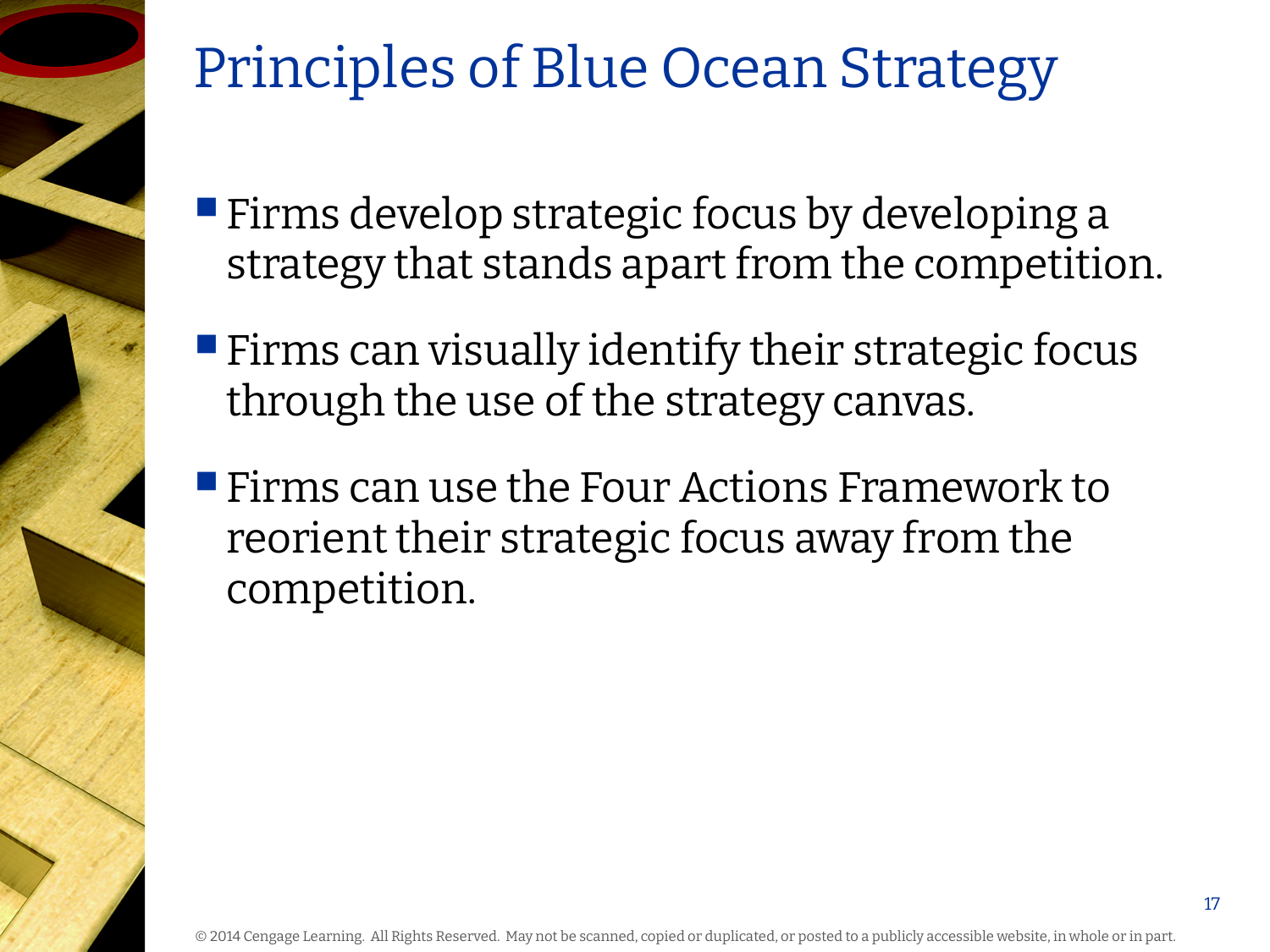

# Principles of Blue Ocean Strategy
Firms develop strategic focus by developing a strategy that stands apart from the competition.
Firms can visually identify their strategic focus through the use of the strategy canvas.
Firms can use the Four Actions Framework to reorient their strategic focus away from the competition.
17